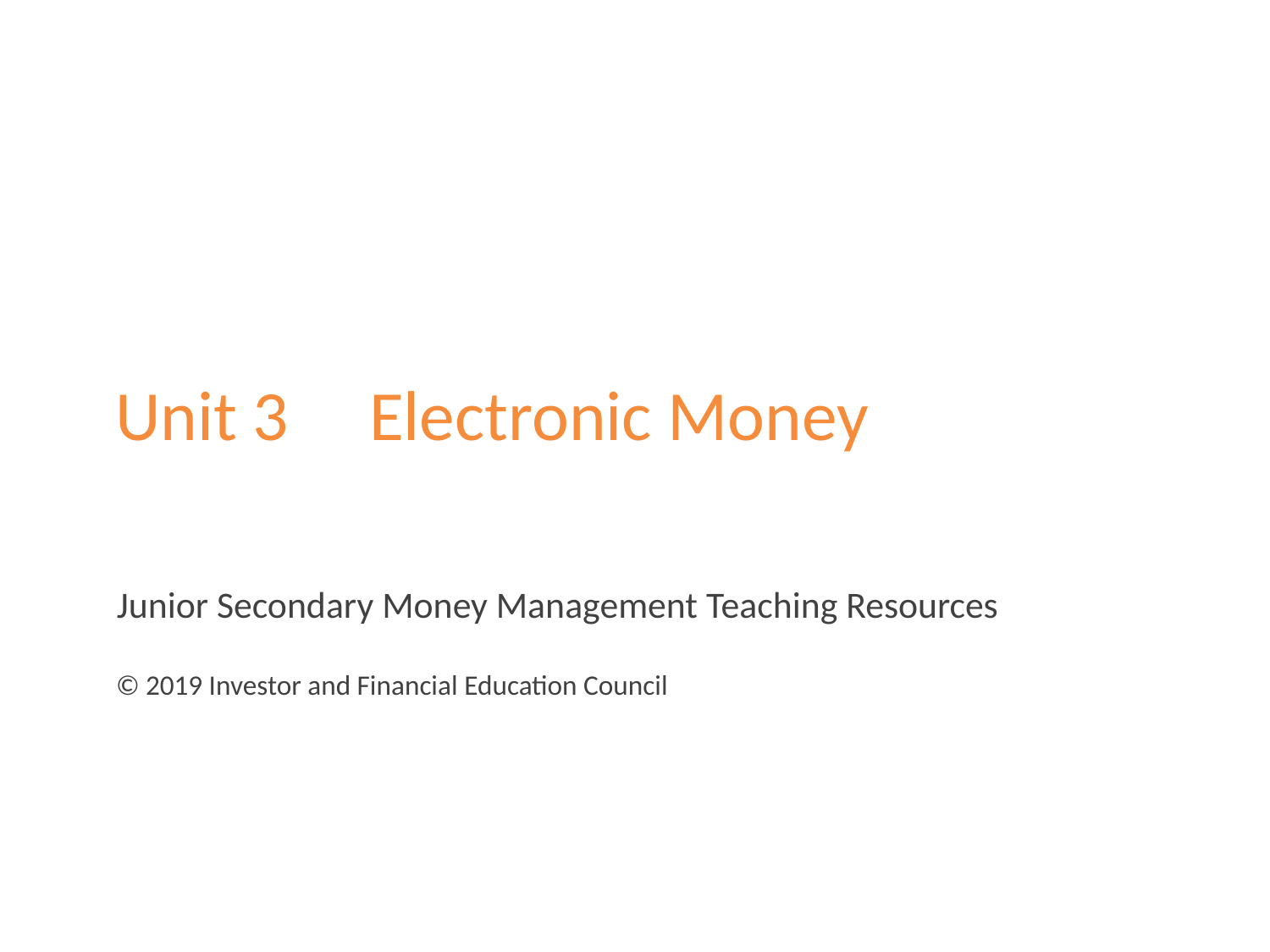

Unit 3	Electronic Money
Junior Secondary Money Management Teaching Resources
© 2019 Investor and Financial Education Council